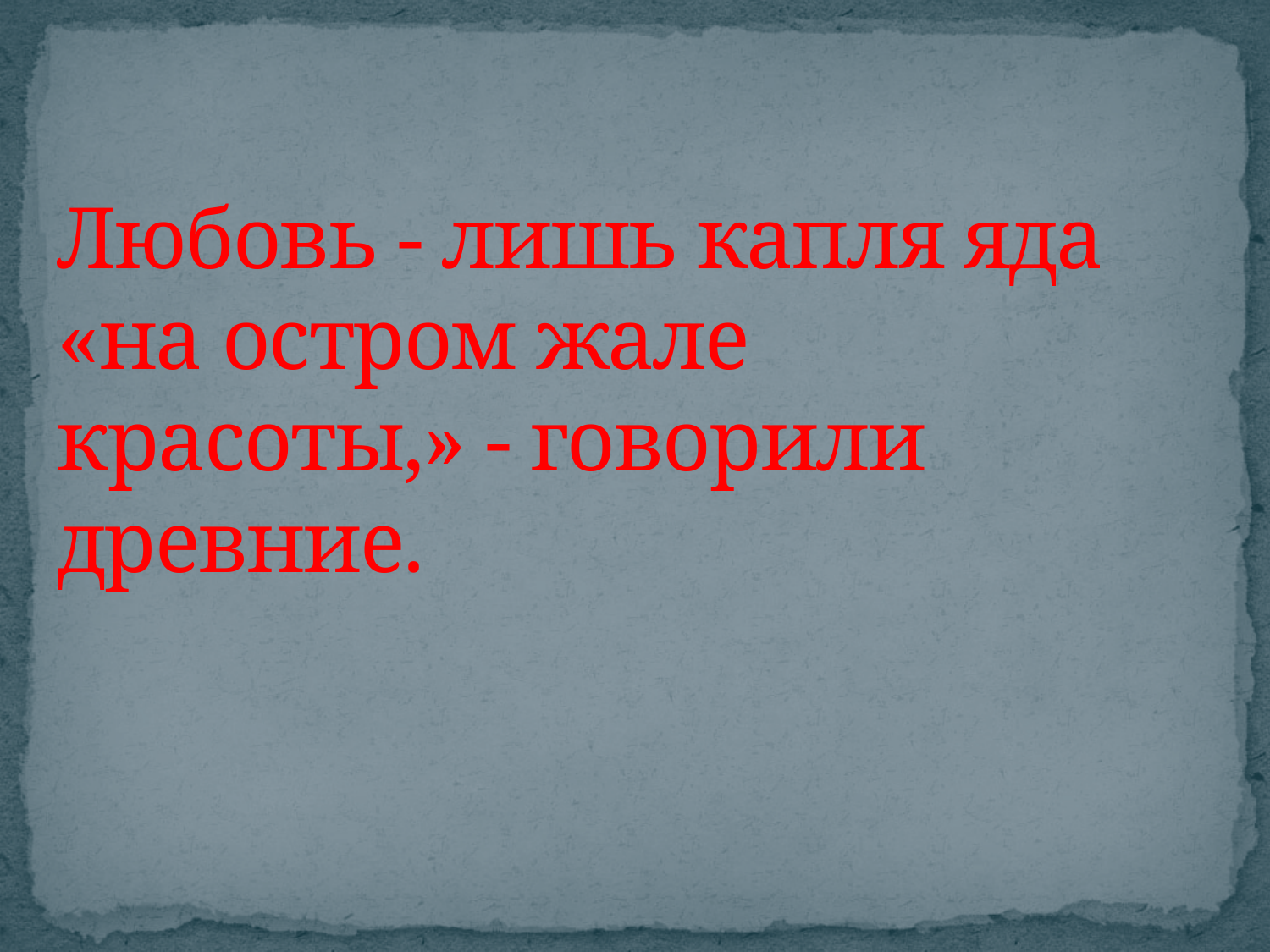

# Любовь - лишь капля яда «на остром жале красоты,» - говорили древние.